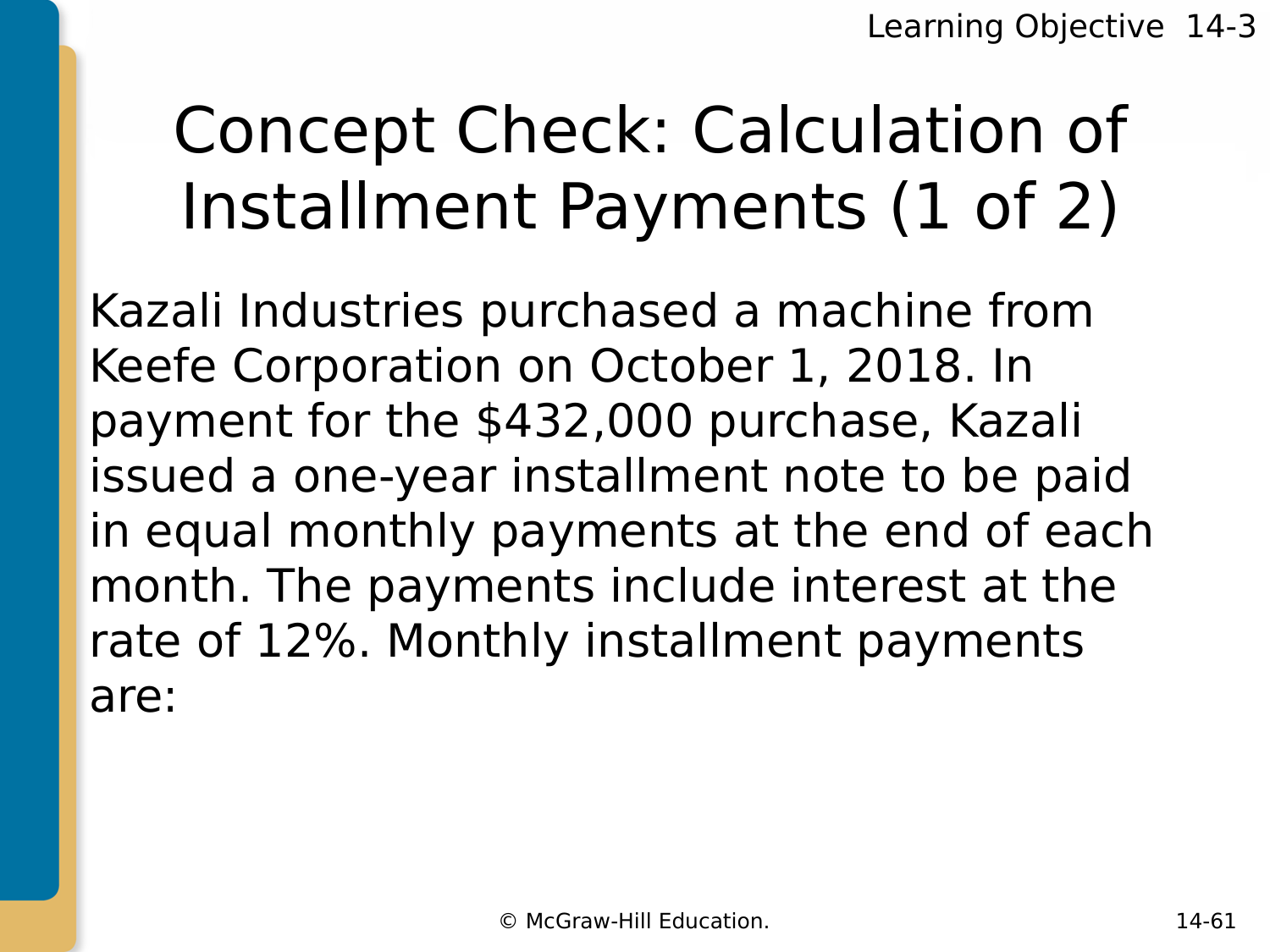

Learning Objective  14-3
# Concept Check: Calculation of Installment Payments (1 of 2)
Kazali Industries purchased a machine from Keefe Corporation on October 1, 2018. In payment for the $432,000 purchase, Kazali issued a one-year installment note to be paid in equal monthly payments at the end of each month. The payments include interest at the rate of 12%. Monthly installment payments are: